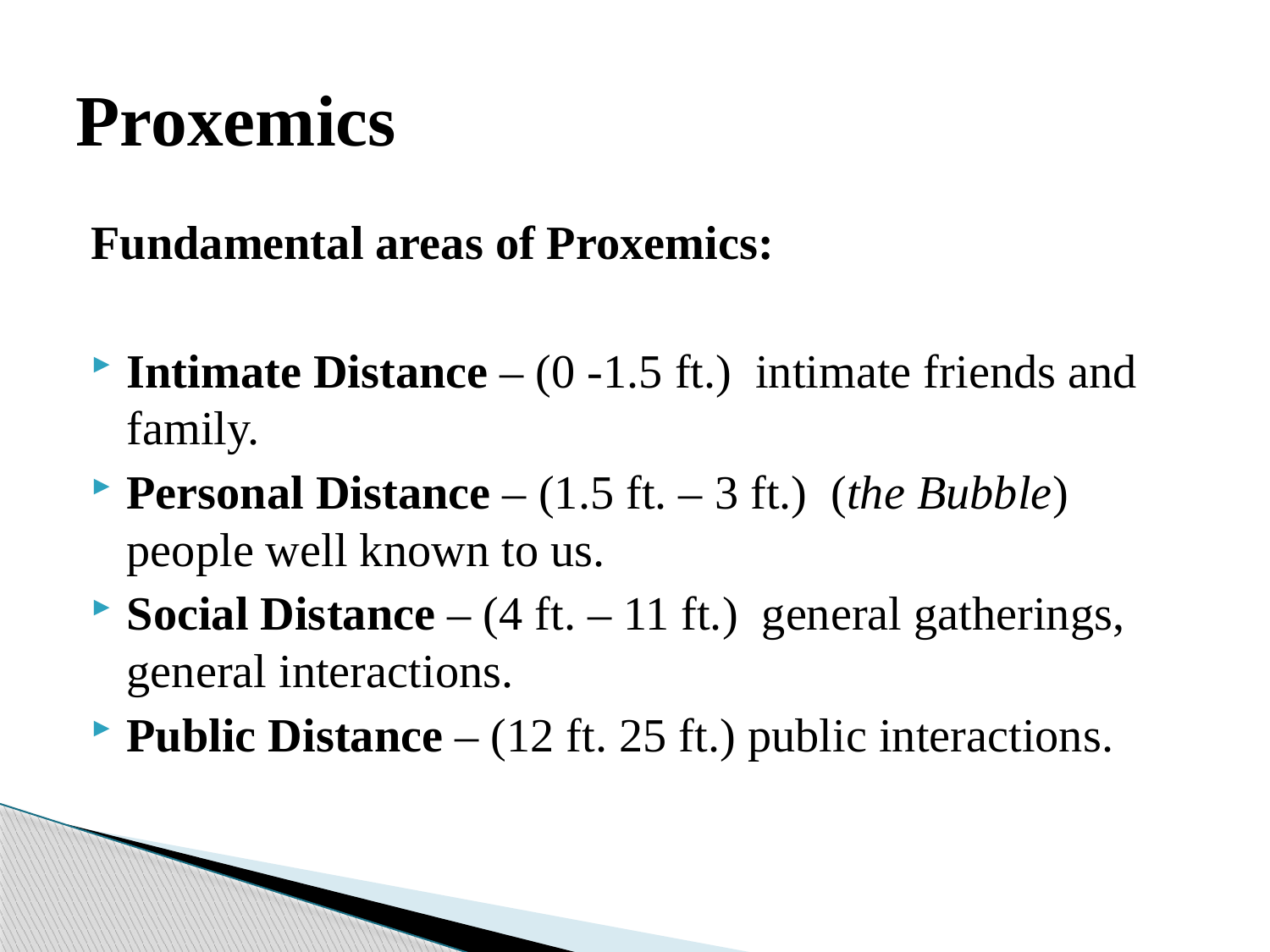

# Proxemics
Fundamental areas of Proxemics:

Intimate Distance – (0 -1.5 ft.)  intimate friends and family.
Personal Distance – (1.5 ft. – 3 ft.)  (the Bubble) people well known to us.
Social Distance – (4 ft. – 11 ft.)  general gatherings, general interactions.
Public Distance – (12 ft. 25 ft.) public interactions.